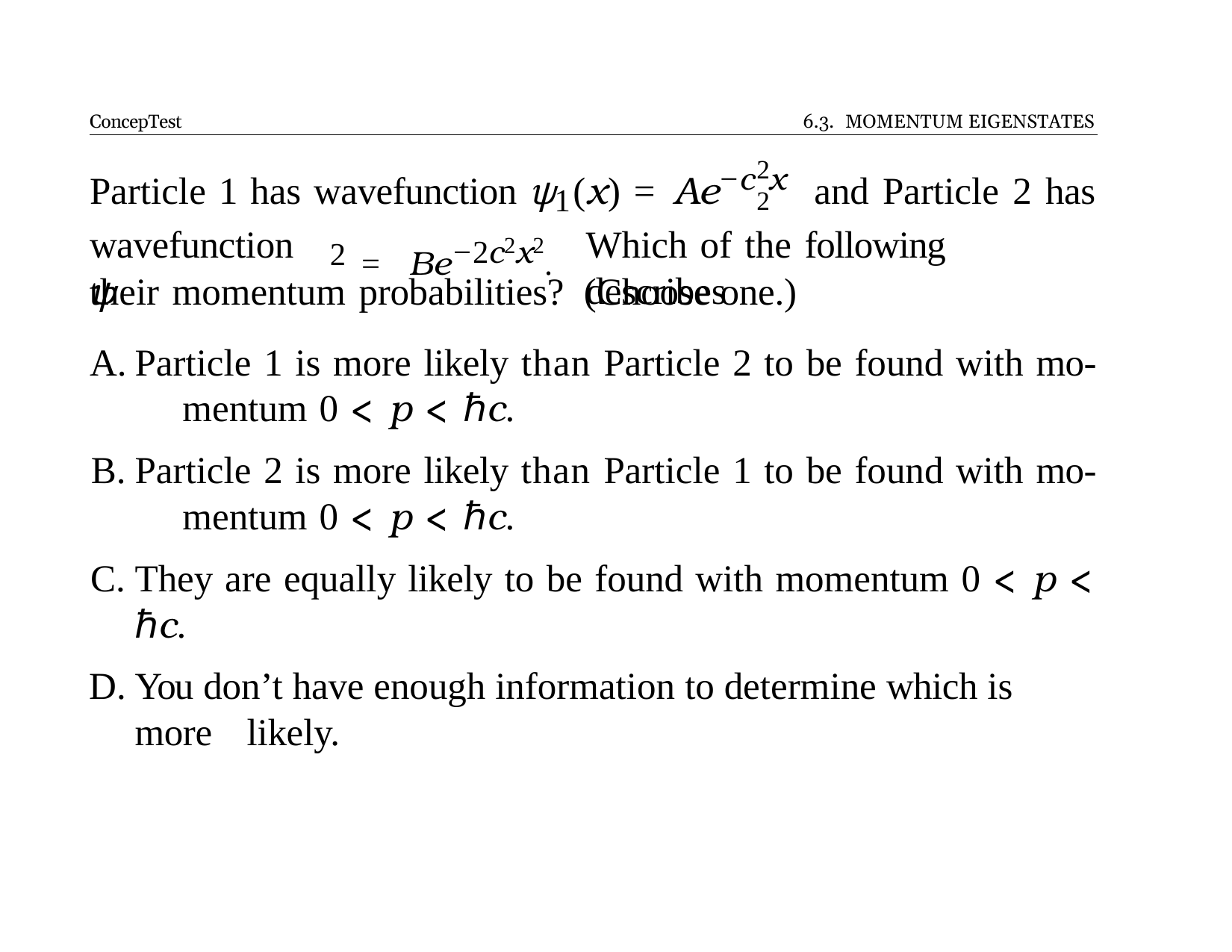

ConcepTest
6.3. MOMENTUM EIGENSTATES

2	2
−c x
Particle 1 has wavefunction ψ (x) = Ae
and Particle 2 has
1
=	Be−2c2x2.
wavefunction ψ
Which of the following describes
2
their momentum probabilities?	(Choose one.)
Particle 1 is more likely than Particle 2 to be found with mo- 	mentum 0 < p < ℏc.
Particle 2 is more likely than Particle 1 to be found with mo- 	mentum 0 < p < ℏc.
They are equally likely to be found with momentum 0 < p <
ℏc.
You don’t have enough information to determine which is more 	likely.